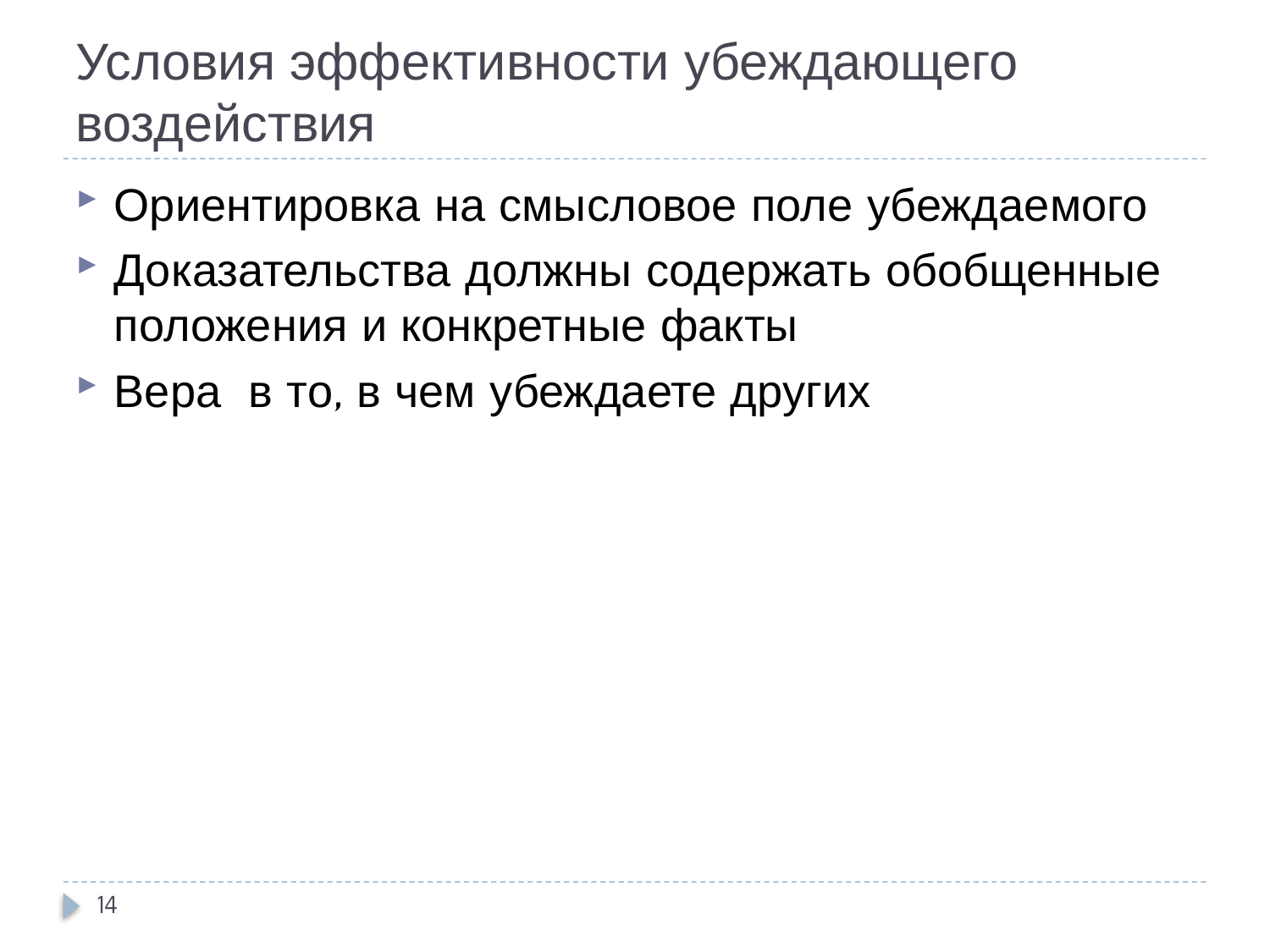

# Условия эффективности убеждающего воздействия
Ориентировка на смысловое поле убеждаемого
Доказательства должны содержать обобщенные положения и конкретные факты
Вера  в то, в чем убеждаете других
14